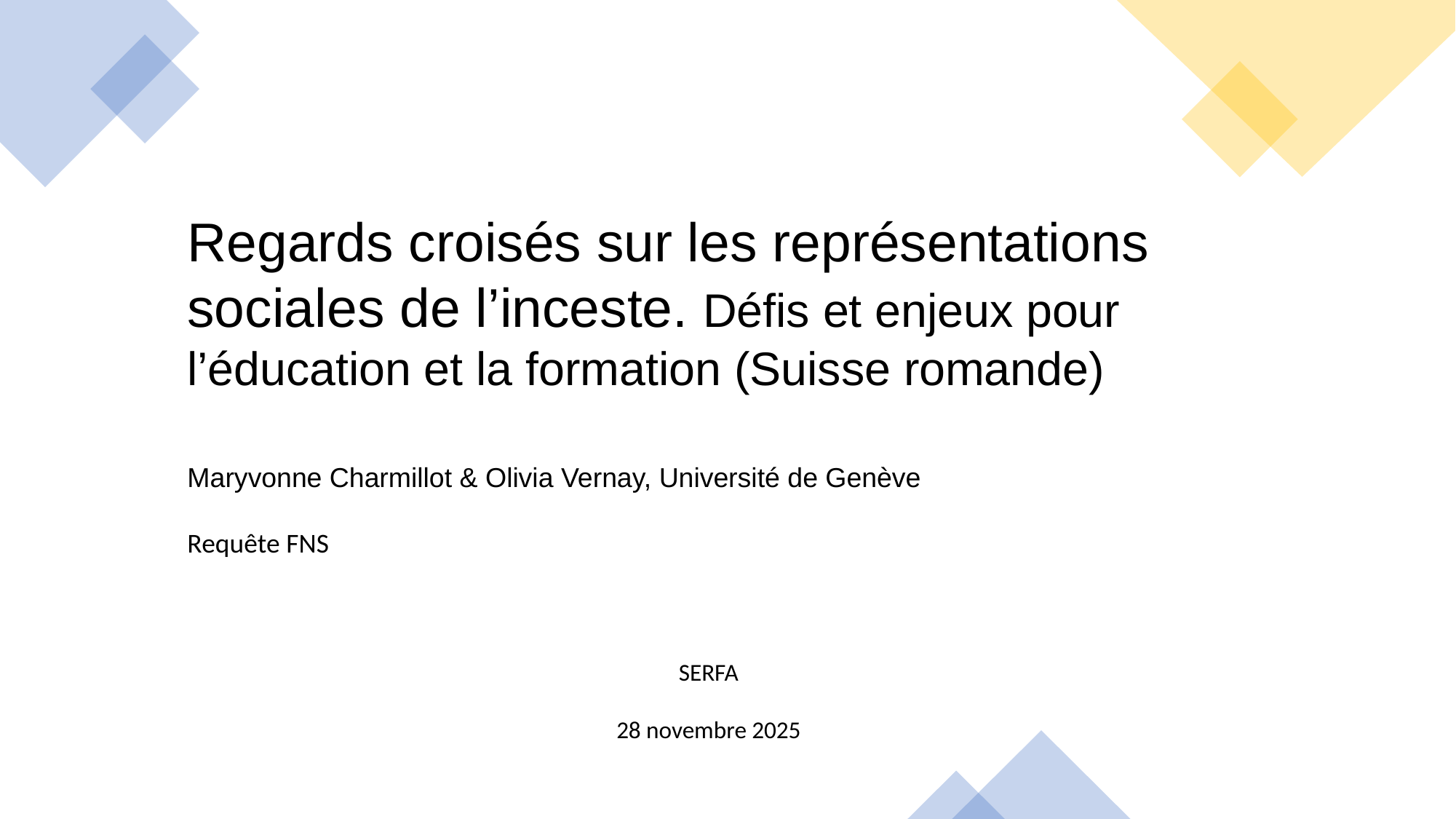

Regards croisés sur les représentations sociales de l’inceste. Défis et enjeux pour l’éducation et la formation (Suisse romande)
 
Maryvonne Charmillot & Olivia Vernay, Université de Genève
Requête FNS
SERFA

28 novembre 2025